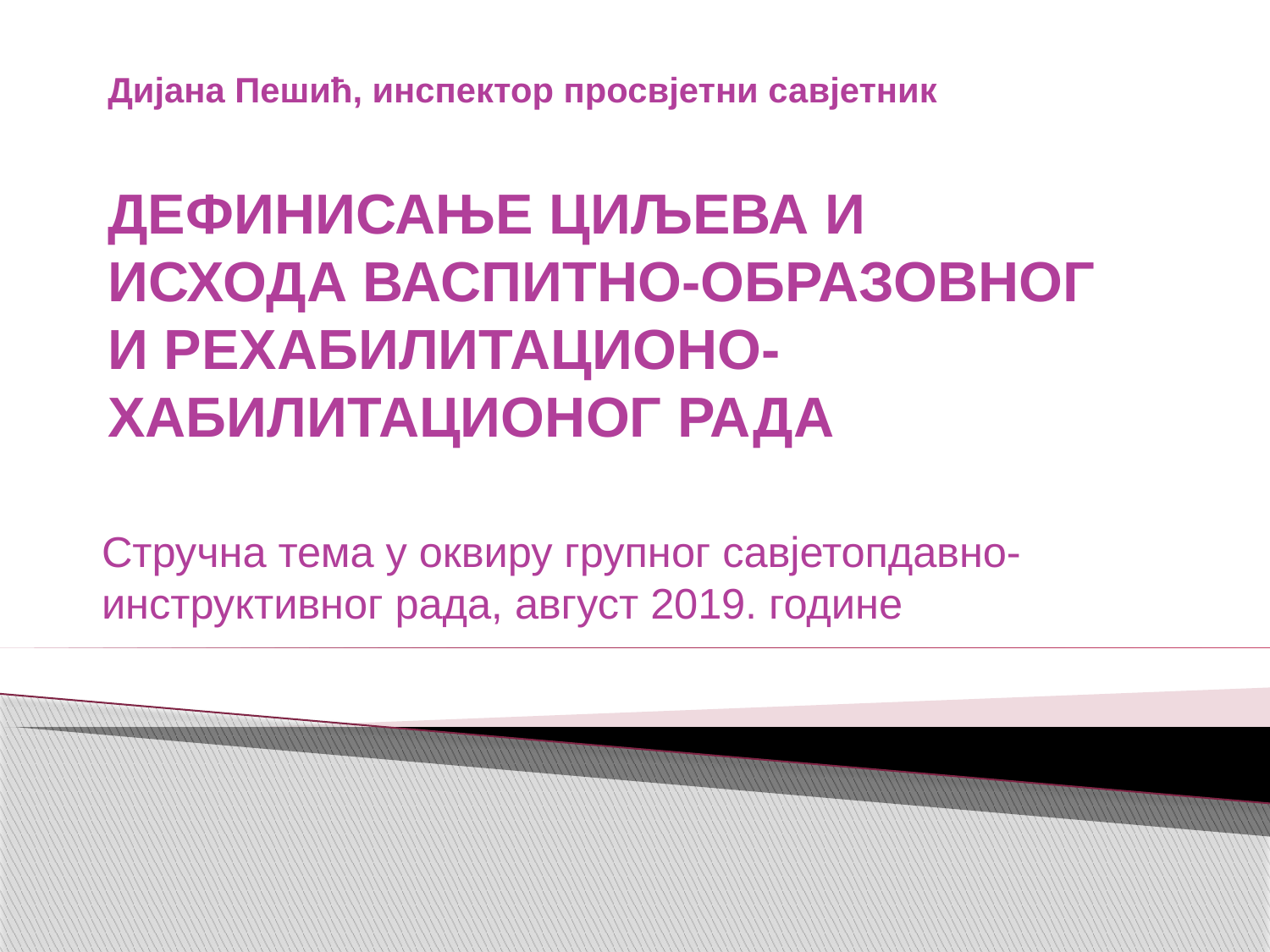

# Дијана Пешић, инспектор просвјетни савјетник ДЕФИНИСАЊЕ ЦИЉЕВА И ИСХОДА ВАСПИТНО-ОБРАЗОВНОГ И РЕХАБИЛИТАЦИОНО-ХАБИЛИТАЦИОНОГ РАДА
Стручна тема у оквиру групног савјетопдавно-инструктивног рада, август 2019. године